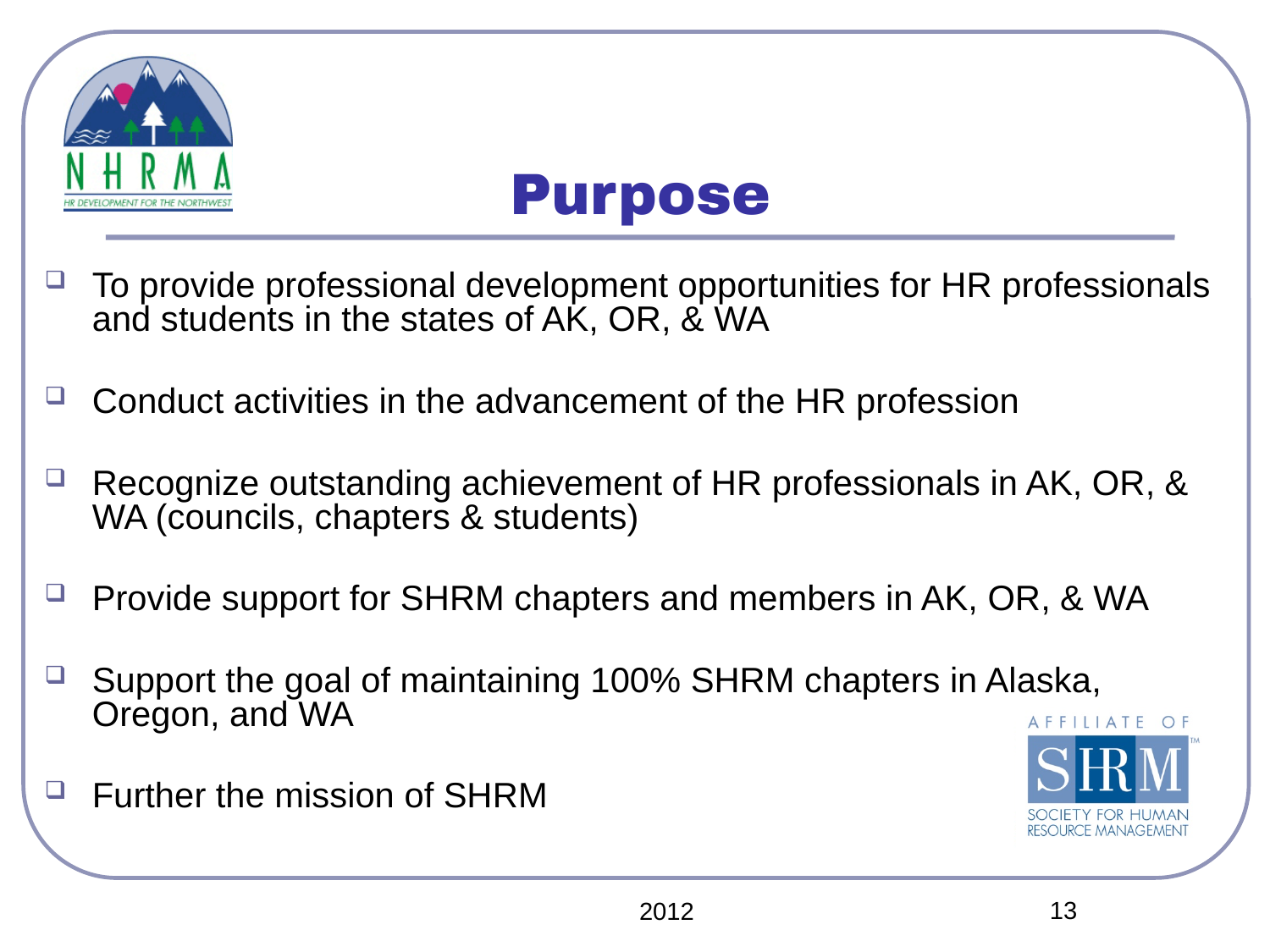

# Purpose
To provide professional development opportunities for HR professionals and students in the states of AK, OR, & WA

Conduct activities in the advancement of the HR profession

Recognize outstanding achievement of HR professionals in AK, OR, & WA (councils, chapters & students)

Provide support for SHRM chapters and members in AK, OR, & WA

Support the goal of maintaining 100% SHRM chapters in Alaska, Oregon, and WA

Further the mission of SHRM

13
2012